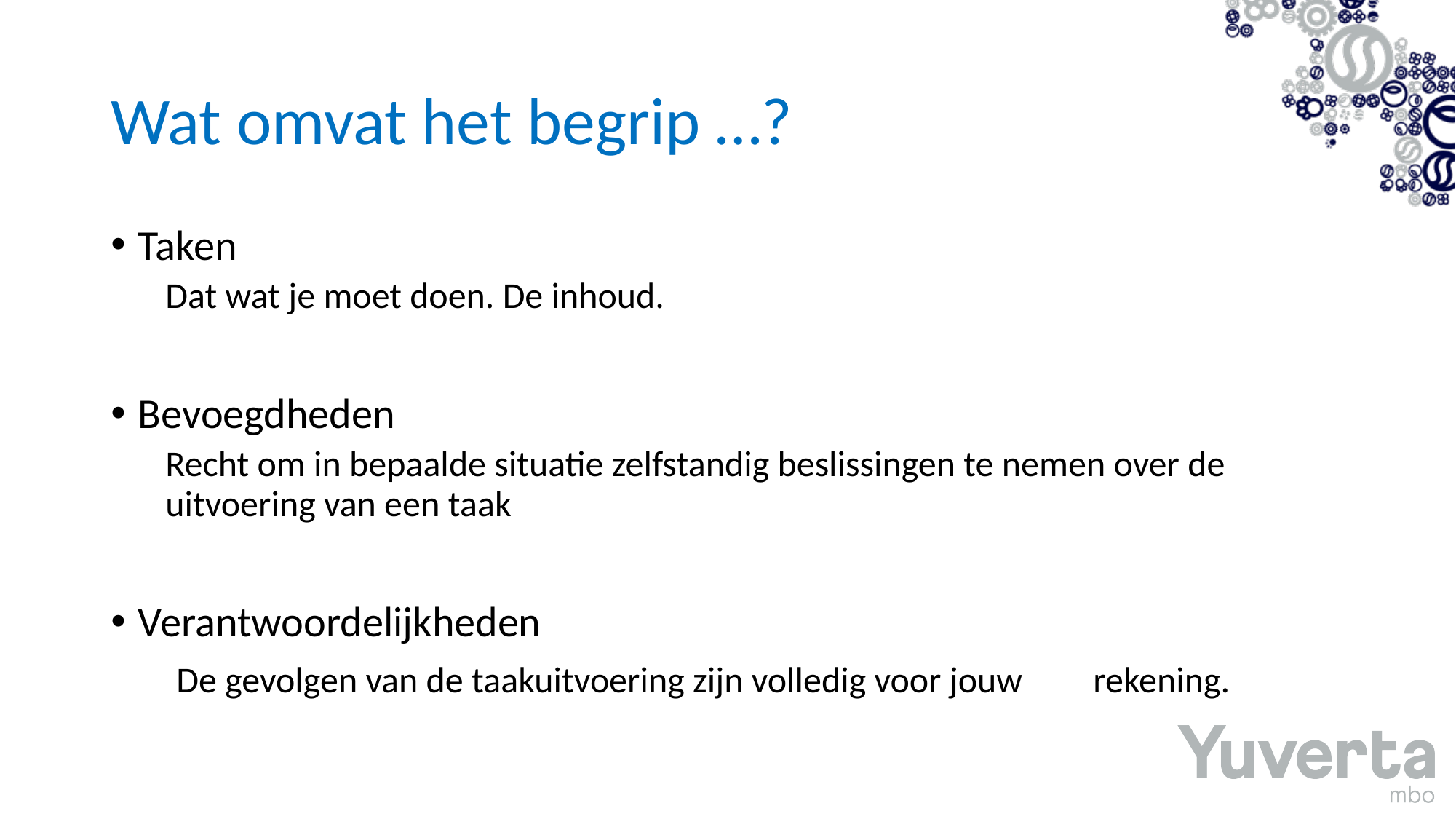

# Wat omvat het begrip …?
Taken
Dat wat je moet doen. De inhoud.

Bevoegdheden
Recht om in bepaalde situatie zelfstandig beslissingen te nemen over de uitvoering van een taak

Verantwoordelijkheden
        De gevolgen van de taakuitvoering zijn volledig voor jouw 	rekening.